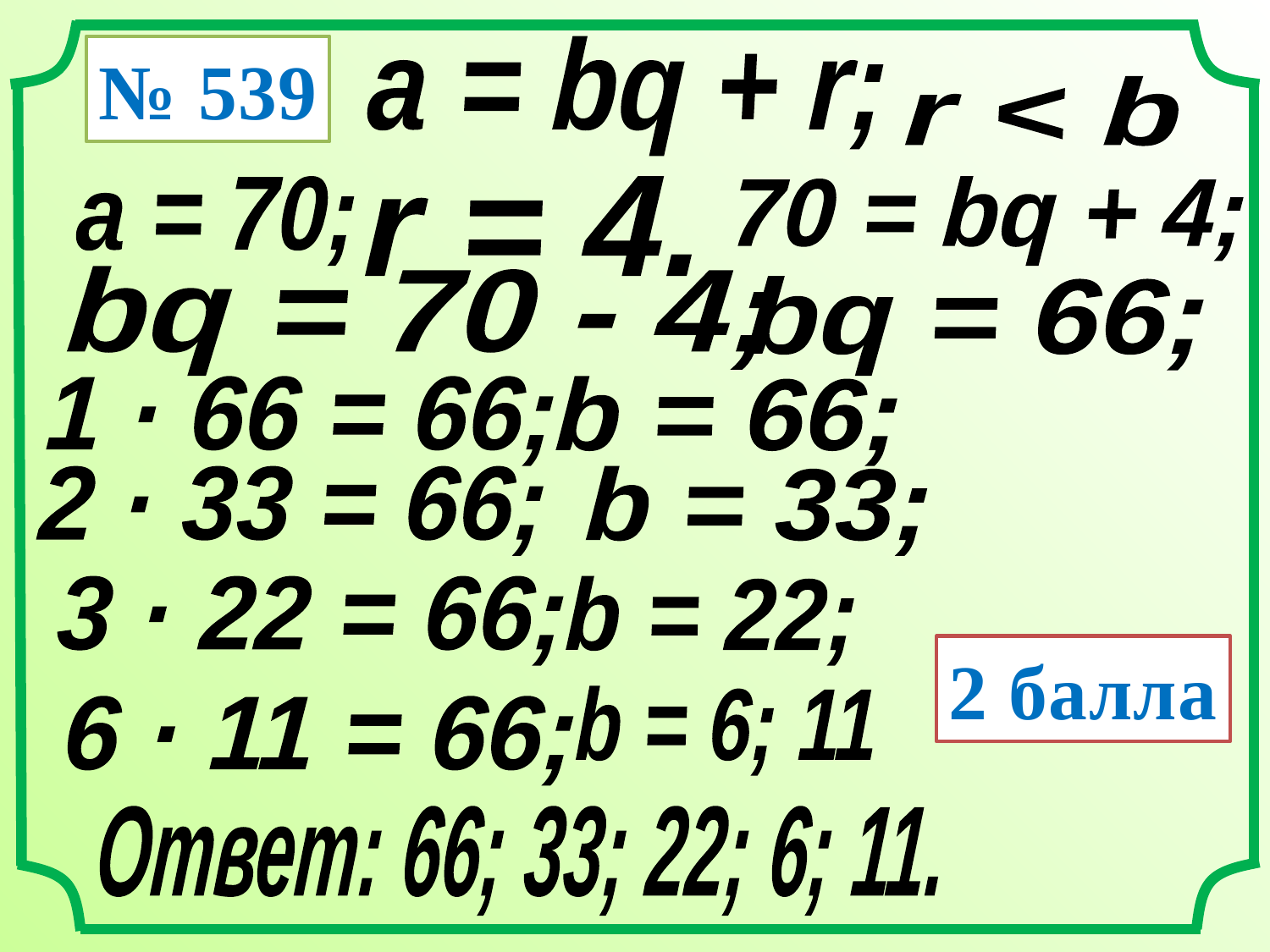

№ 539
a = bq + r;
r < b
а = 70;
r = 4.
70 = bq + 4;
 bq = 70 - 4;
 bq = 66;
 1 · 66 = 66;
b = 66;
 2 · 33 = 66;
b = 33;
 3 · 22 = 66;
b = 22;
2 балла
b = 6; 11
 6 · 11 = 66;
 Ответ: 66; 33; 22; 6; 11.